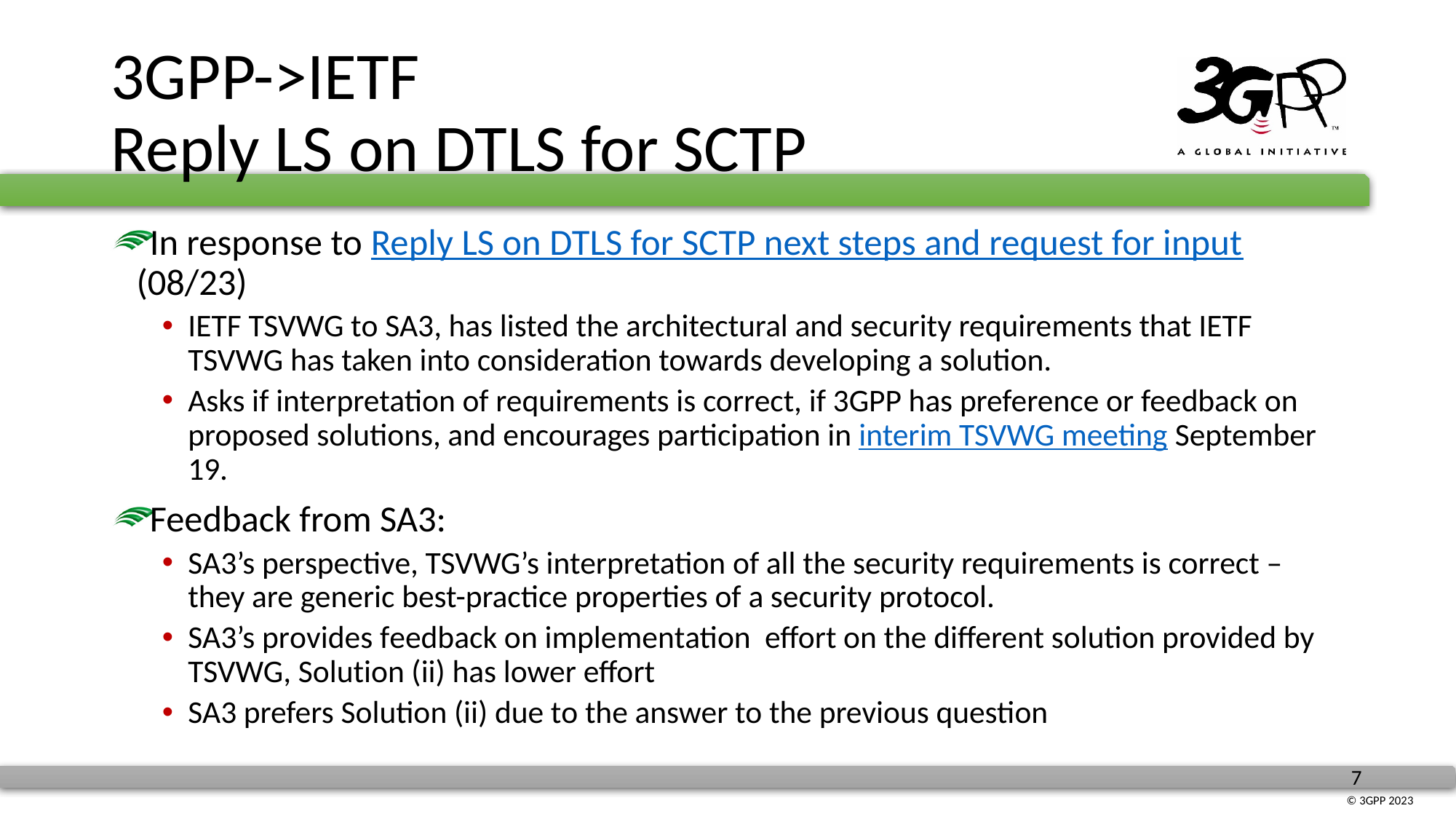

# 3GPP->IETF Reply LS on DTLS for SCTP
In response to Reply LS on DTLS for SCTP next steps and request for input (08/23)
IETF TSVWG to SA3, has listed the architectural and security requirements that IETF TSVWG has taken into consideration towards developing a solution.
Asks if interpretation of requirements is correct, if 3GPP has preference or feedback on proposed solutions, and encourages participation in interim TSVWG meeting September 19.
Feedback from SA3:
SA3’s perspective, TSVWG’s interpretation of all the security requirements is correct – they are generic best-practice properties of a security protocol.
SA3’s provides feedback on implementation  effort on the different solution provided by TSVWG, Solution (ii) has lower effort
SA3 prefers Solution (ii) due to the answer to the previous question